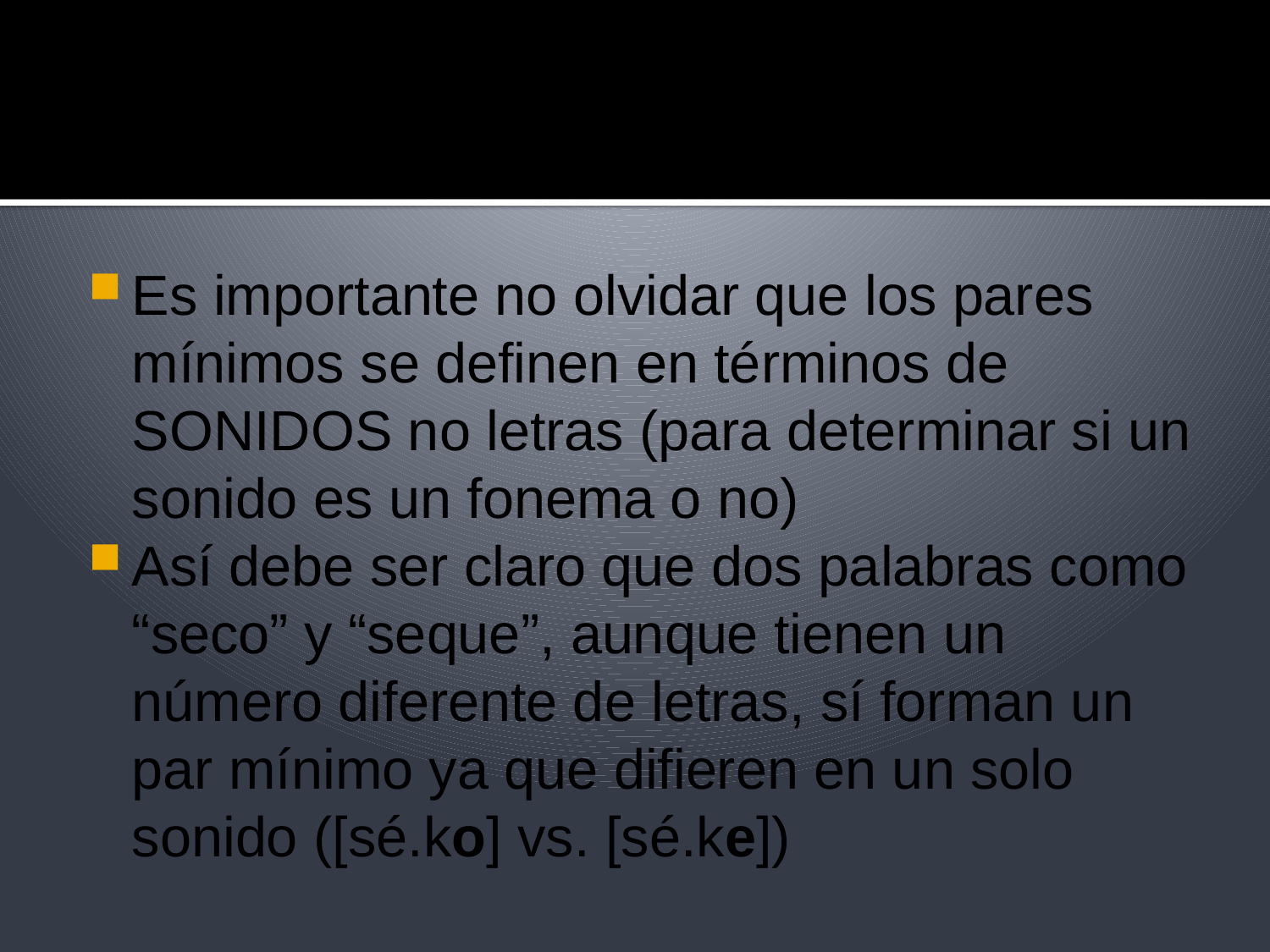

#
Es importante no olvidar que los pares mínimos se definen en términos de SONIDOS no letras (para determinar si un sonido es un fonema o no)
Así debe ser claro que dos palabras como “seco” y “seque”, aunque tienen un número diferente de letras, sí forman un par mínimo ya que difieren en un solo sonido ([sé.ko] vs. [sé.ke])